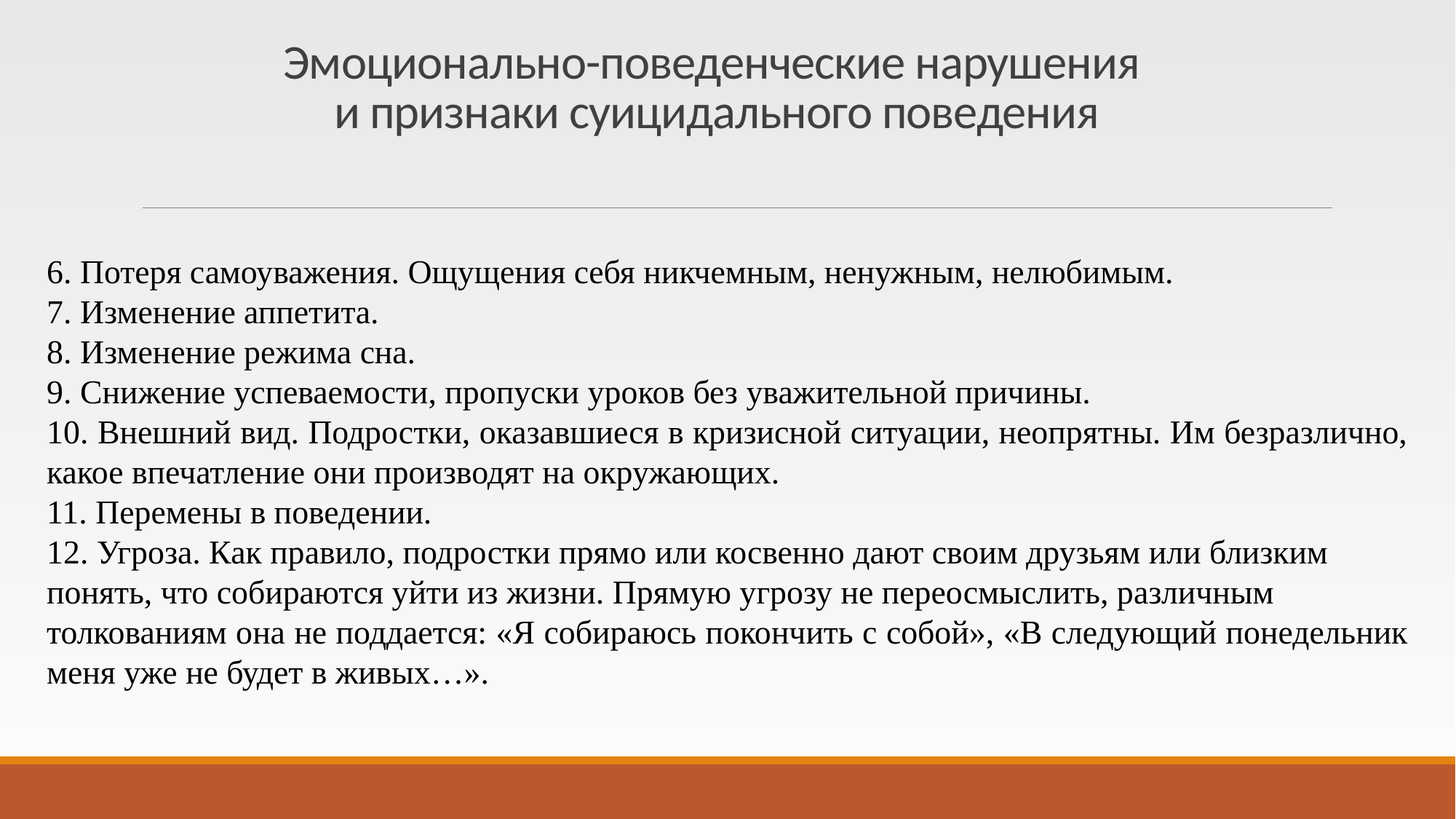

# Эмоционально-поведенческие нарушения и признаки суицидального поведения
6. Потеря самоуважения. Ощущения себя никчемным, ненужным, нелюбимым.
7. Изменение аппетита.
8. Изменение режима сна.
9. Снижение успеваемости, пропуски уроков без уважительной причины.
10. Внешний вид. Подростки, оказавшиеся в кризисной ситуации, неопрятны. Им безразлично, какое впечатление они производят на окружающих.
11. Перемены в поведении.
12. Угроза. Как правило, подростки прямо или косвенно дают своим друзьям или близким
понять, что собираются уйти из жизни. Прямую угрозу не переосмыслить, различным
толкованиям она не поддается: «Я собираюсь покончить с собой», «В следующий понедельник меня уже не будет в живых…».